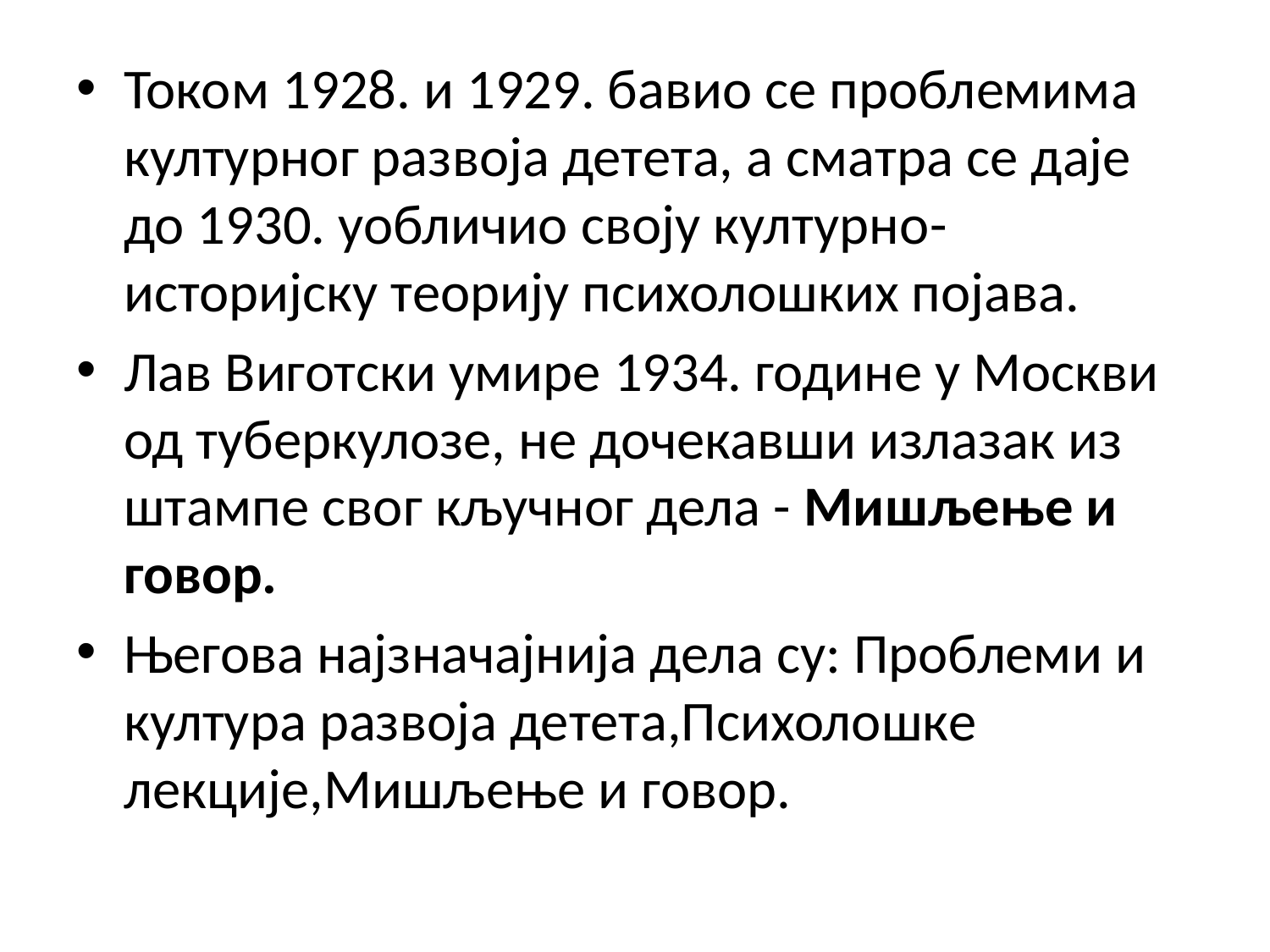

Током 1928. и 1929. бавио се проблемима културног развоја детета, а сматра се даје до 1930. уобличио своју културно-историјску теорију психолошких појава.
Лав Виготски умире 1934. године у Москви од туберкулозе, не дочекавши излазак из штампе свог кључног дела - Мишљење и говор.
Његова најзначајнија дела су: Проблеми и култура развоја детета,Психолошке лекције,Мишљење и говор.